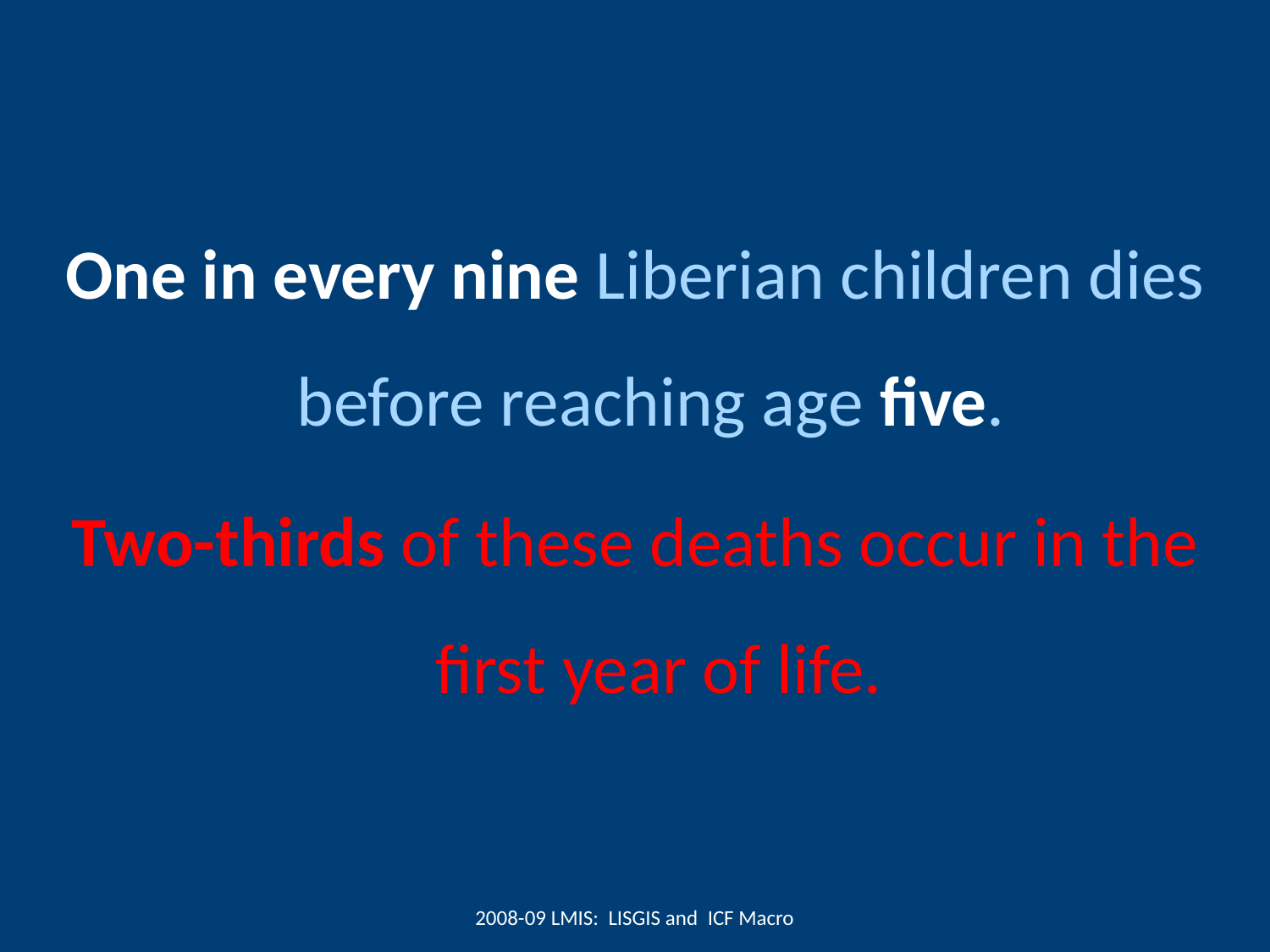

One in every nine Liberian children dies before reaching age five.
Two-thirds of these deaths occur in the first year of life.

2008-09 LMIS:  LISGIS and  ICF Macro